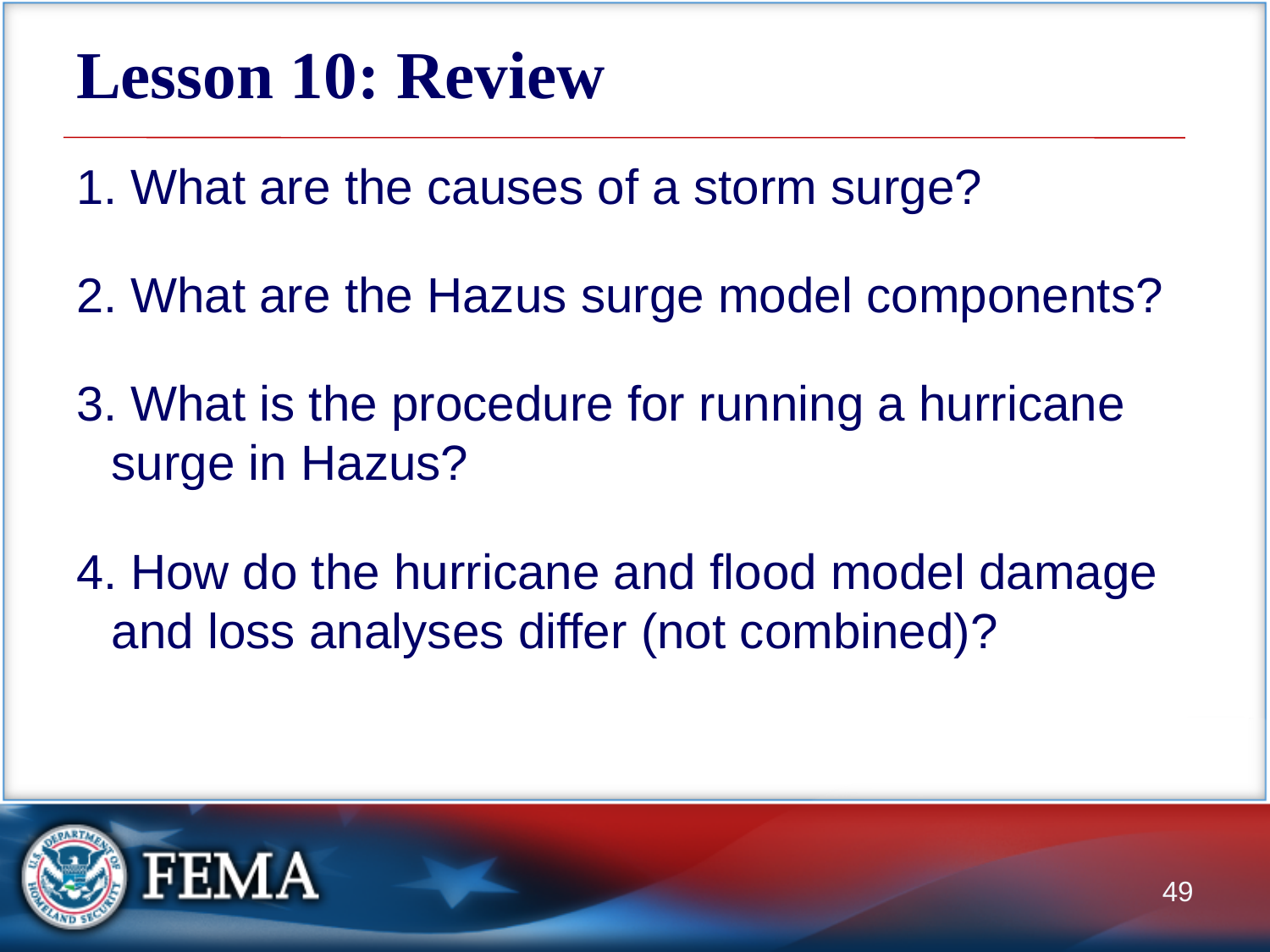

# Lesson 10: Review
 What are the causes of a storm surge?
 What are the Hazus surge model components?
 What is the procedure for running a hurricane surge in Hazus?
 How do the hurricane and flood model damage and loss analyses differ (not combined)?
49